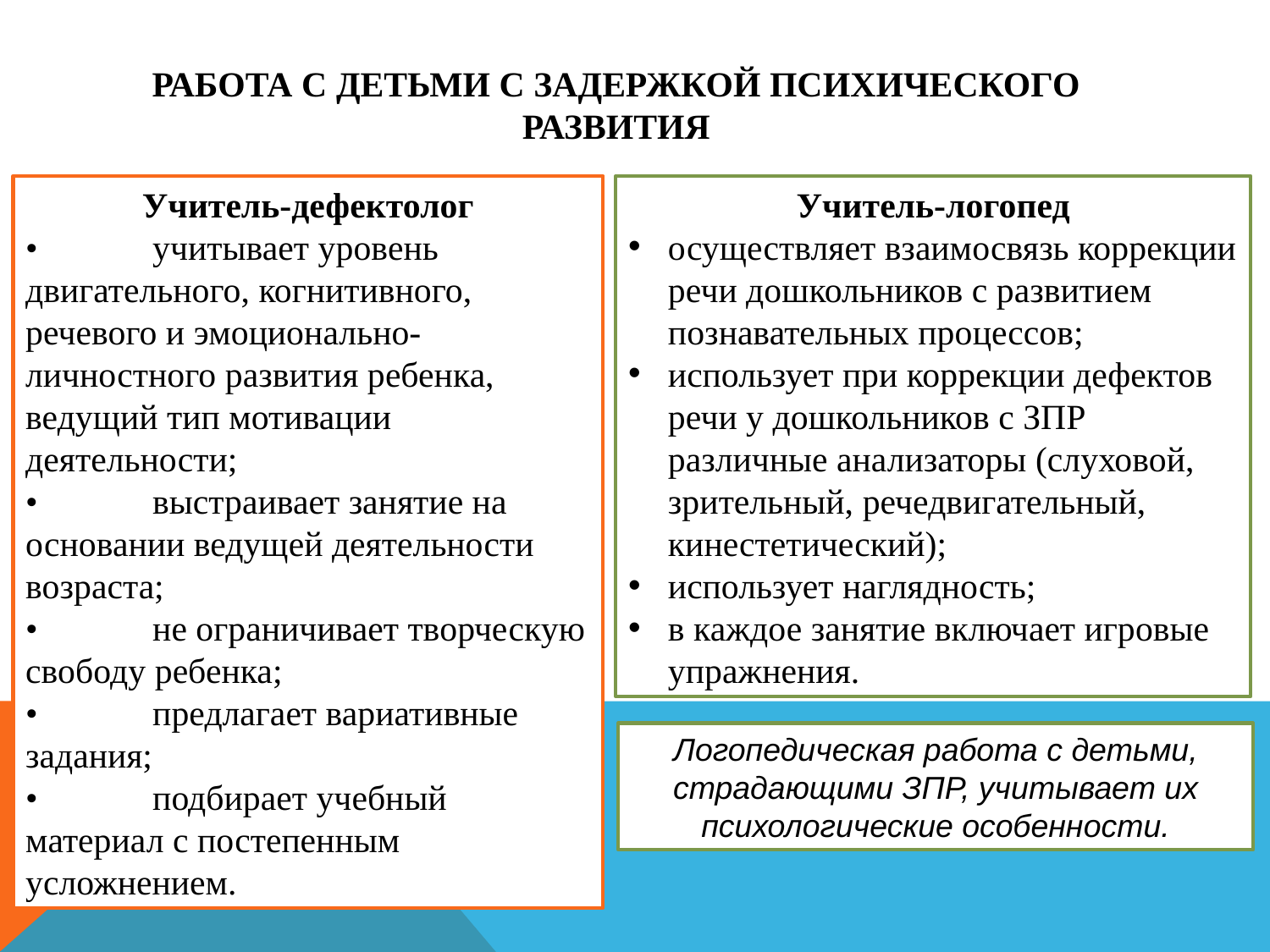

# Работа с детьми с задержкой психического развития
Учитель-дефектолог
•	учитывает уровень двигательного, когнитивного, речевого и эмоционально-личностного развития ребенка, ведущий тип мотивации деятельности;
•	выстраивает занятие на основании ведущей деятельности возраста;
•	не ограничивает творческую свободу ребенка;
•	предлагает вариативные задания;
•	подбирает учебный материал с постепенным усложнением.
Учитель-логопед
осуществляет взаимосвязь коррекции речи дошкольников с развитием познавательных процессов;
использует при коррекции дефектов речи у дошкольников с ЗПР различные анализаторы (слуховой, зрительный, речедвигательный, кинестетический);
использует наглядность;
в каждое занятие включает игровые упражнения.
Логопедическая работа с детьми, страдающими ЗПР, учитывает их психологические особенности.